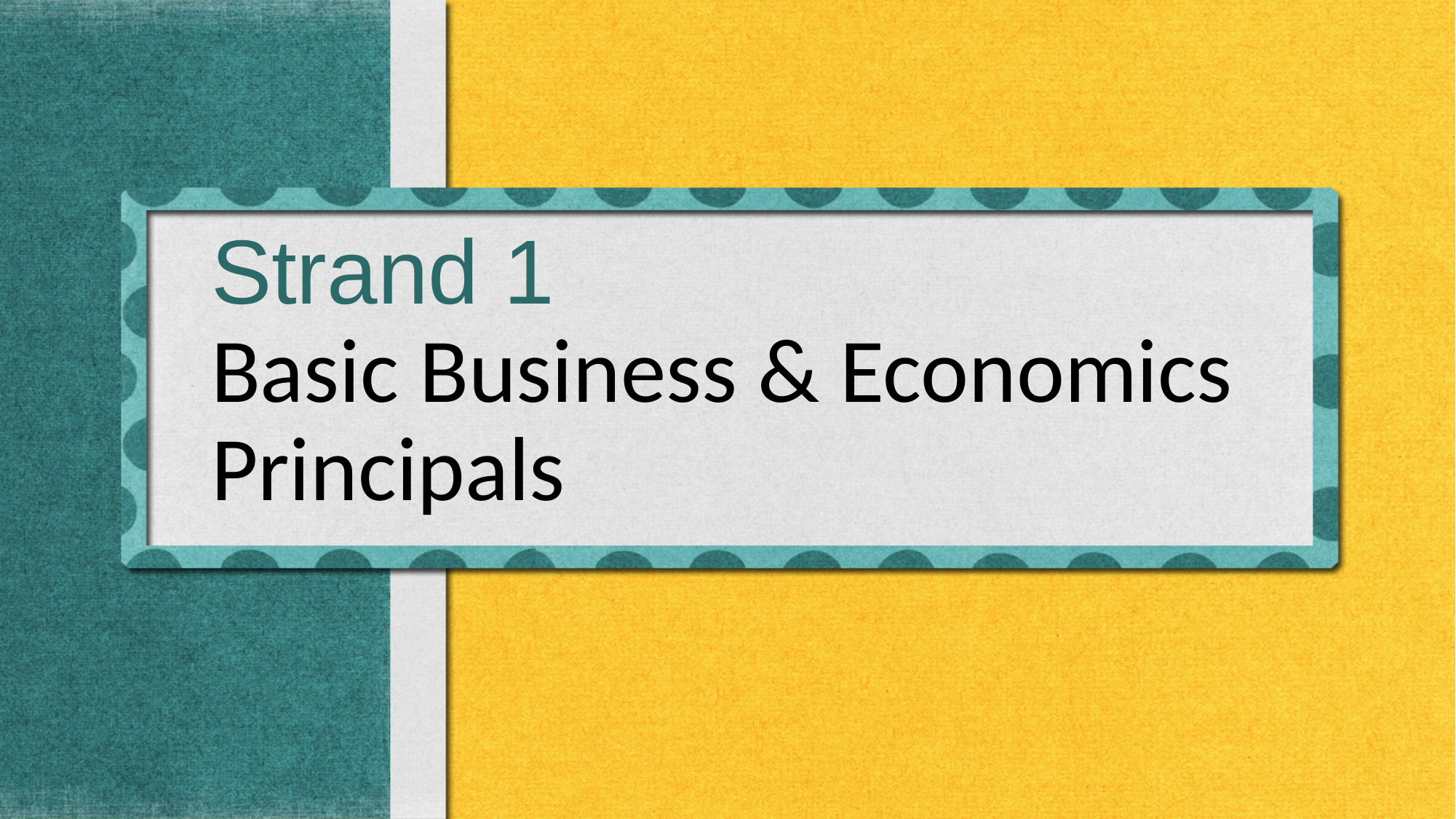

# Strand 1 Basic Business & Economics Principals